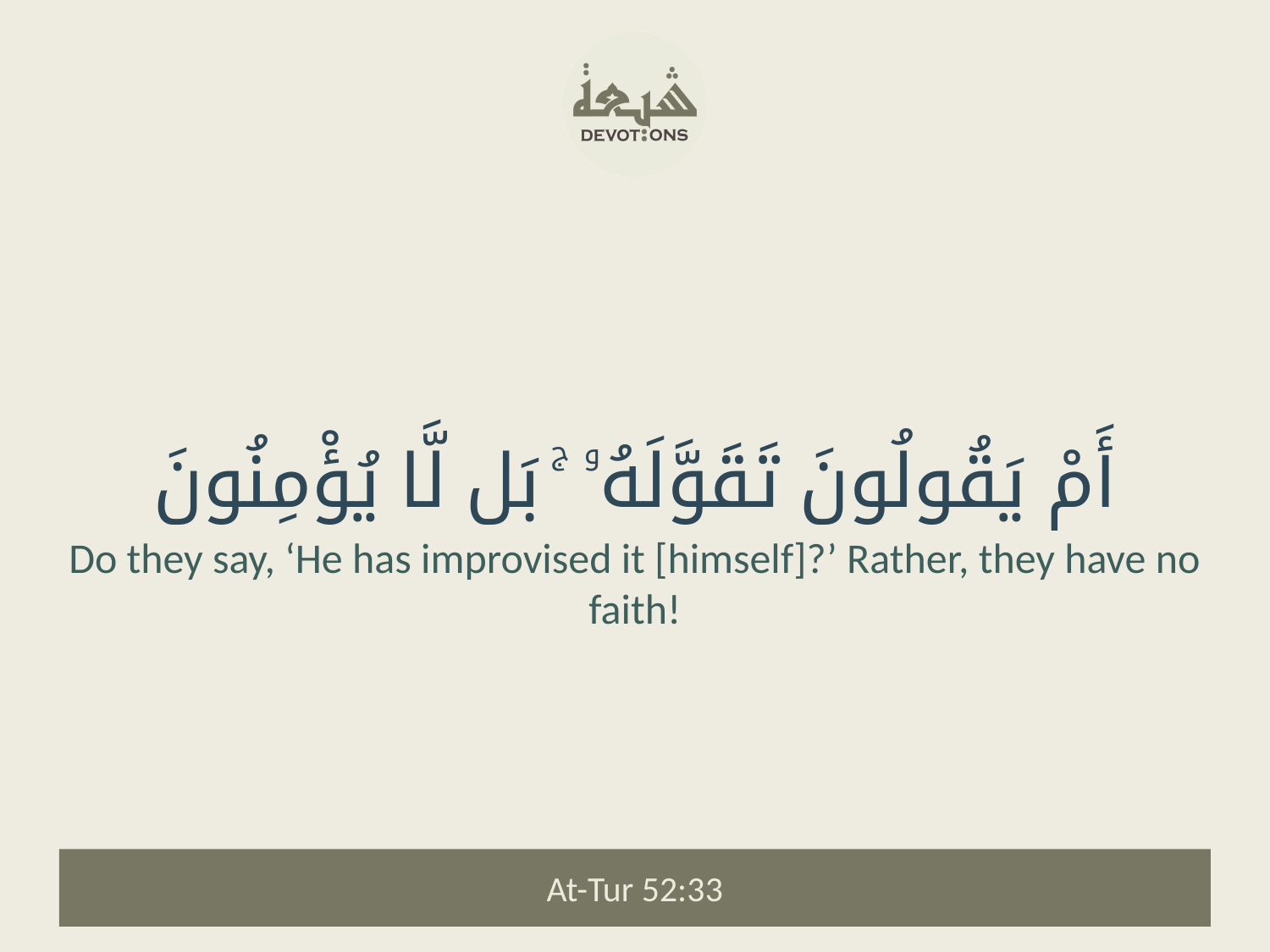

أَمْ يَقُولُونَ تَقَوَّلَهُۥ ۚ بَل لَّا يُؤْمِنُونَ
Do they say, ‘He has improvised it [himself]?’ Rather, they have no faith!
At-Tur 52:33